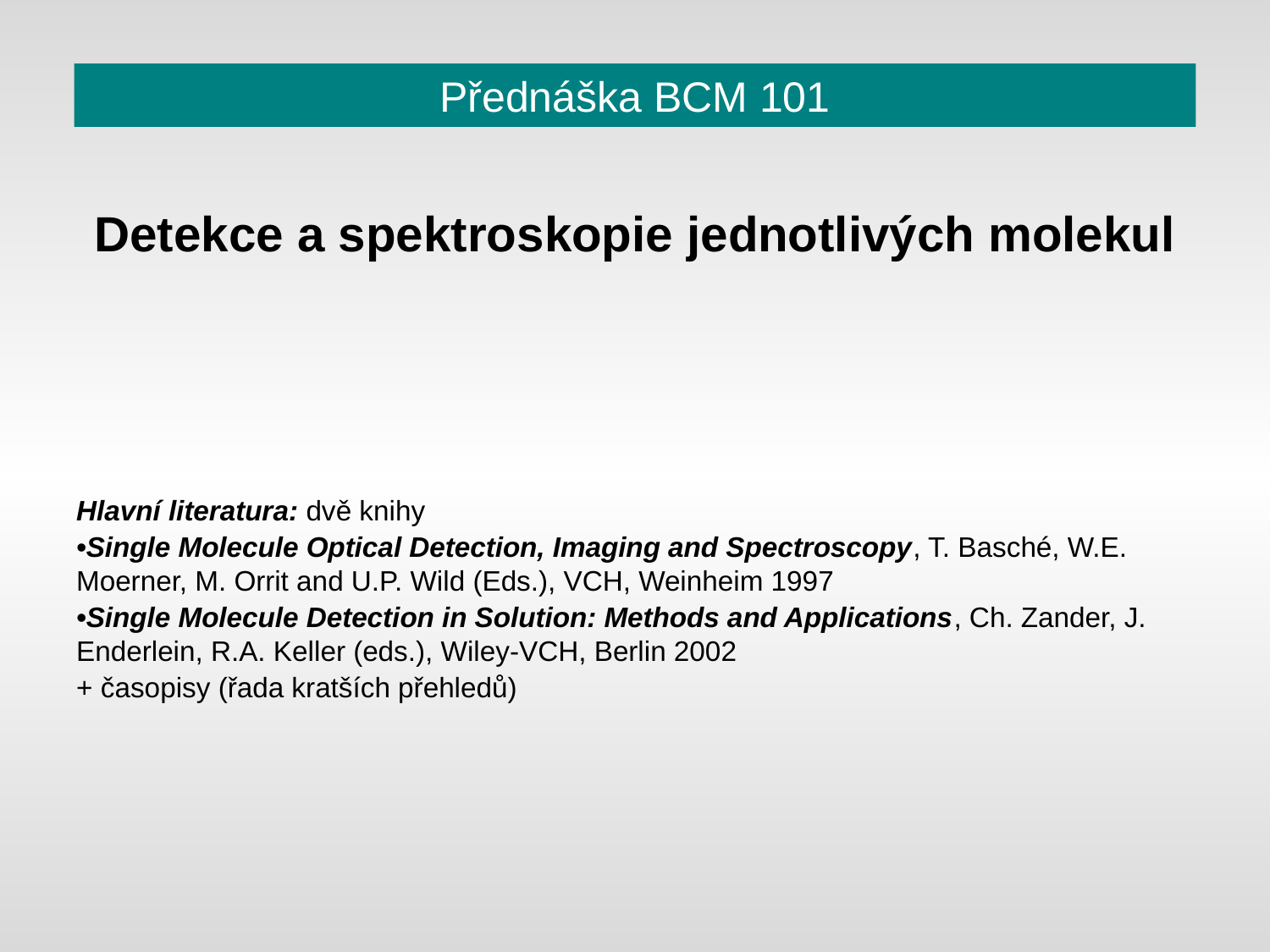

# Přednáška BCM 101

Detekce a spektroskopie jednotlivých molekul
Hlavní literatura: dvě knihy
•Single Molecule Optical Detection, Imaging and Spectroscopy, T. Basché, W.E. Moerner, M. Orrit and U.P. Wild (Eds.), VCH, Weinheim 1997
•Single Molecule Detection in Solution: Methods and Applications, Ch. Zander, J. Enderlein, R.A. Keller (eds.), Wiley-VCH, Berlin 2002
+ časopisy (řada kratších přehledů)